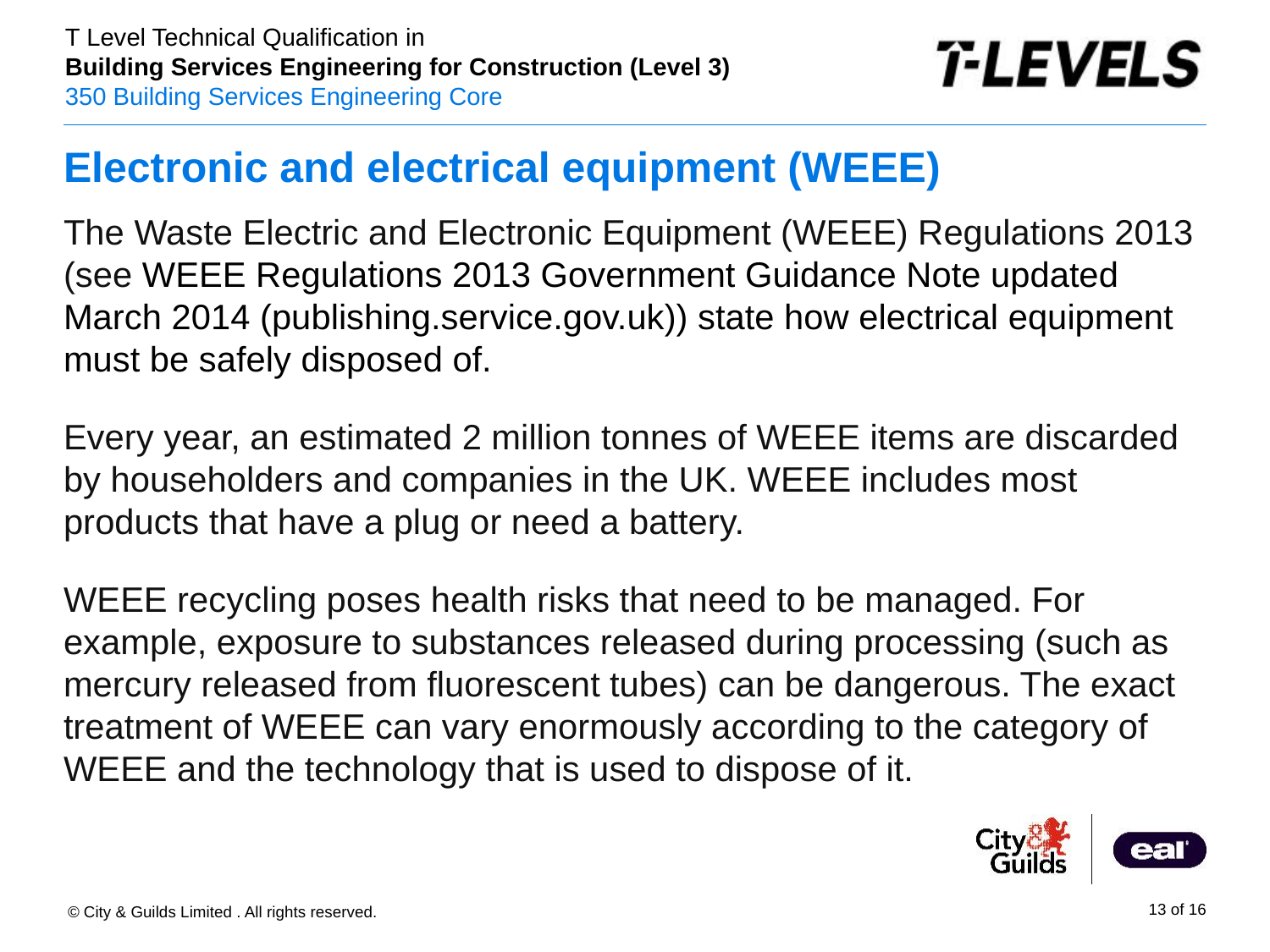

# Electronic and electrical equipment (WEEE)
The Waste Electric and Electronic Equipment (WEEE) Regulations 2013 (see WEEE Regulations 2013 Government Guidance Note updated March 2014 (publishing.service.gov.uk)) state how electrical equipment must be safely disposed of.
Every year, an estimated 2 million tonnes of WEEE items are discarded by householders and companies in the UK. WEEE includes most products that have a plug or need a battery.
WEEE recycling poses health risks that need to be managed. For example, exposure to substances released during processing (such as mercury released from fluorescent tubes) can be dangerous. The exact treatment of WEEE can vary enormously according to the category of WEEE and the technology that is used to dispose of it.